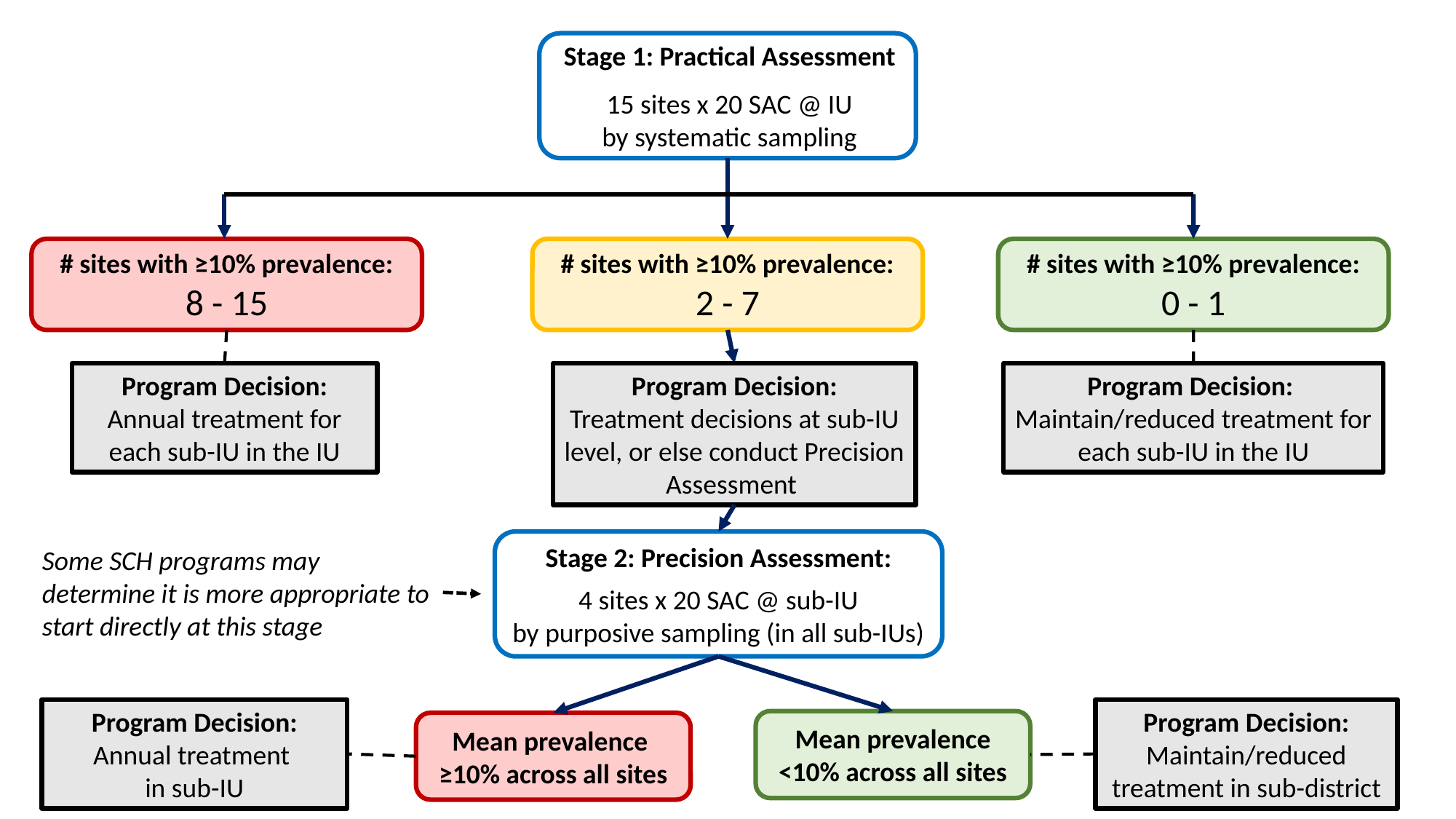

Stage 1: Practical Assessment
15 sites x 20 SAC @ IU
by systematic sampling
# sites with ≥10% prevalence:
8 - 15
# sites with ≥10% prevalence:
2 - 7
# sites with ≥10% prevalence:
0 - 1
Program Decision:
Annual treatment for each sub-IU in the IU
Program Decision:
Maintain/reduced treatment for each sub-IU in the IU
Program Decision:
Treatment decisions at sub-IU level, or else conduct Precision Assessment
Stage 2: Precision Assessment:

4 sites x 20 SAC @ sub-IU
by purposive sampling (in all sub-IUs)
Some SCH programs may determine it is more appropriate to start directly at this stage
Program Decision:
Annual treatment
in sub-IU
Program Decision:
Maintain/reduced treatment in sub-district
Mean prevalence <10% across all sites
Mean prevalence
≥10% across all sites